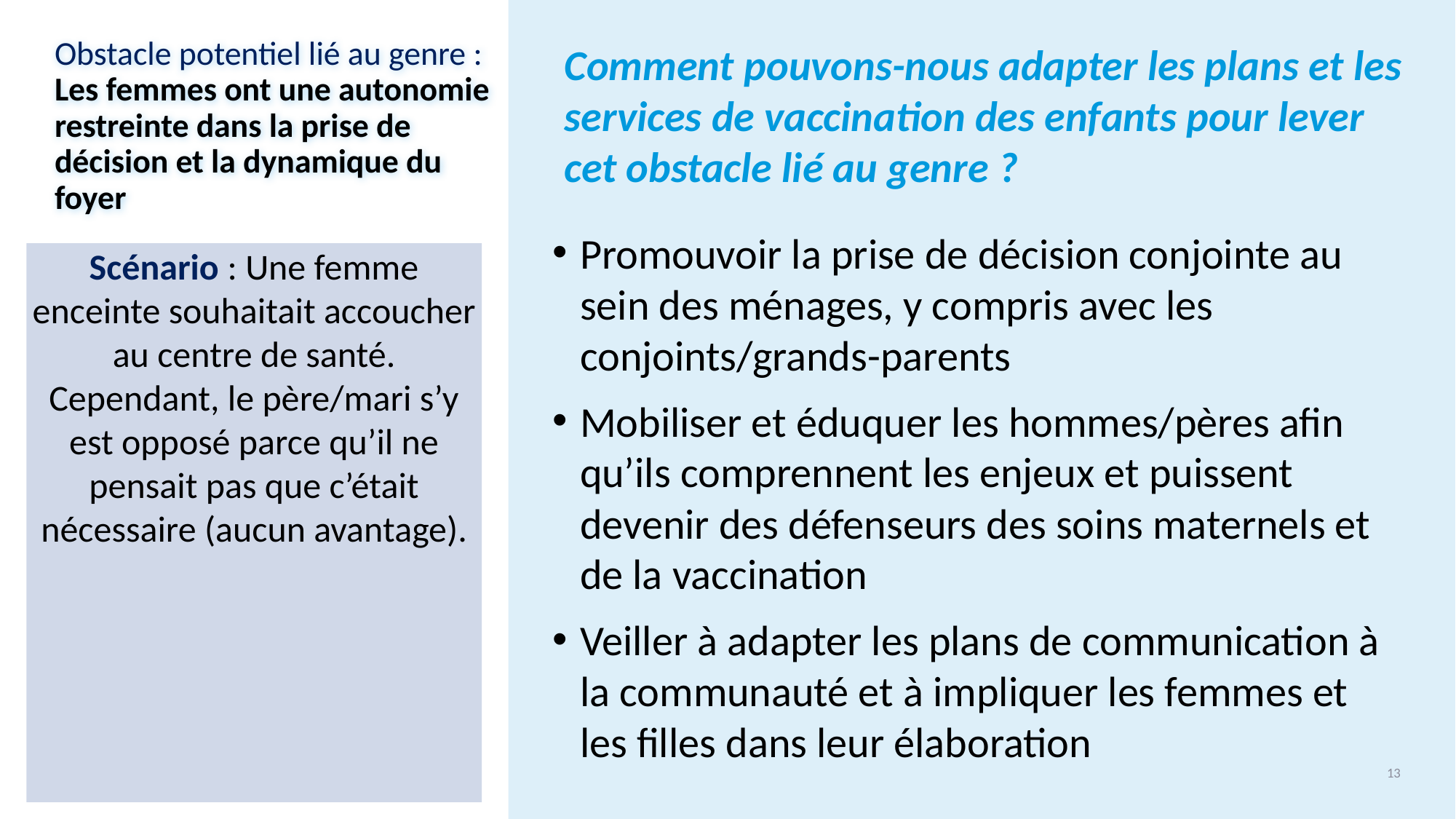

Comment pouvons-nous adapter les plans et les services de vaccination des enfants pour lever cet obstacle lié au genre ?
# Obstacle potentiel lié au genre : Les femmes ont une autonomie restreinte dans la prise de décision et la dynamique du foyer
Promouvoir la prise de décision conjointe au sein des ménages, y compris avec les conjoints/grands-parents
Mobiliser et éduquer les hommes/pères afin qu’ils comprennent les enjeux et puissent devenir des défenseurs des soins maternels et de la vaccination
Veiller à adapter les plans de communication à la communauté et à impliquer les femmes et les filles dans leur élaboration

Scénario : Une femme enceinte souhaitait accoucher au centre de santé. Cependant, le père/mari s’y est opposé parce qu’il ne pensait pas que c’était nécessaire (aucun avantage).

13